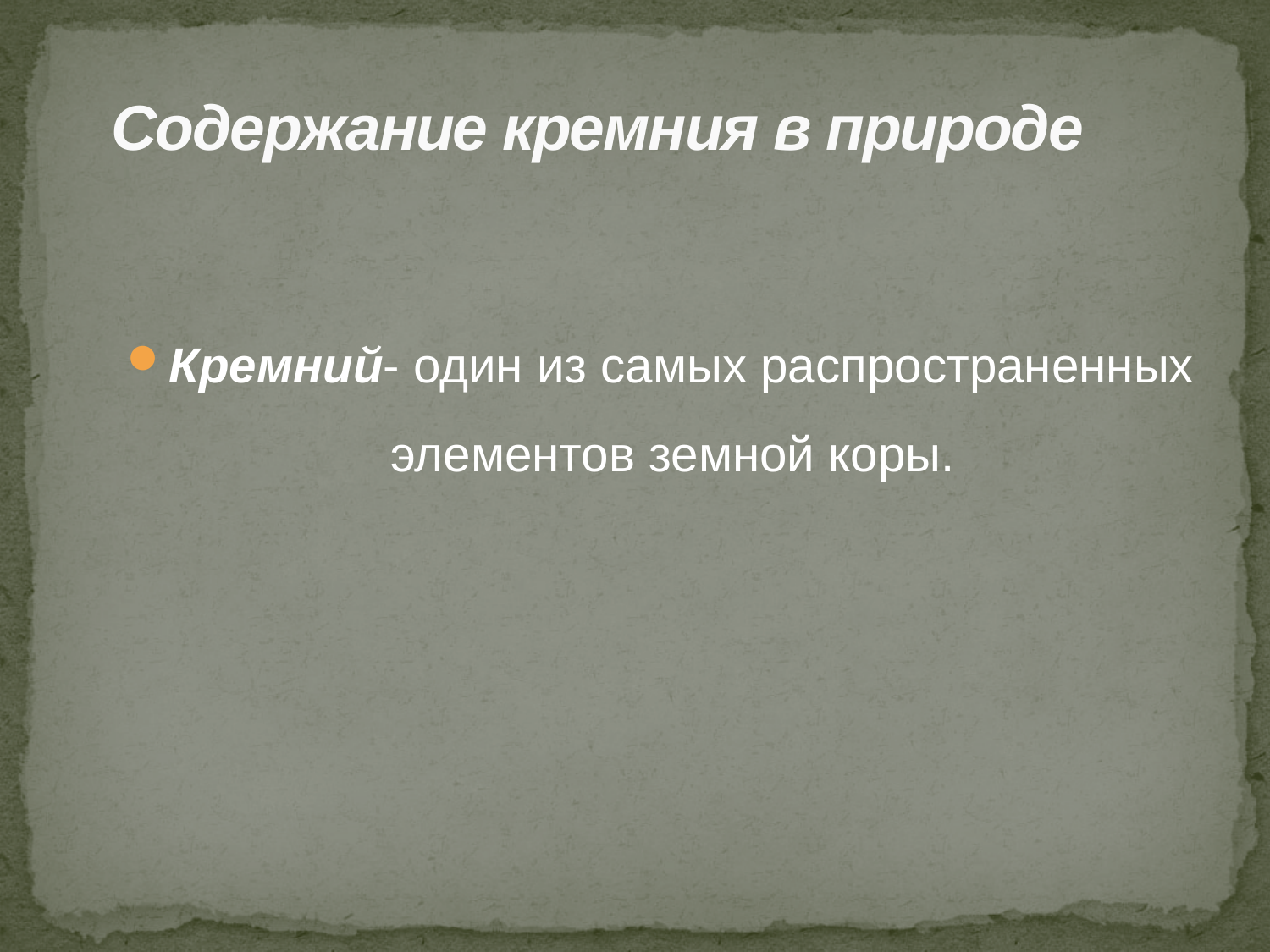

# Содержание кремния в природе

Кремний- один из самых распространенных элементов земной коры.